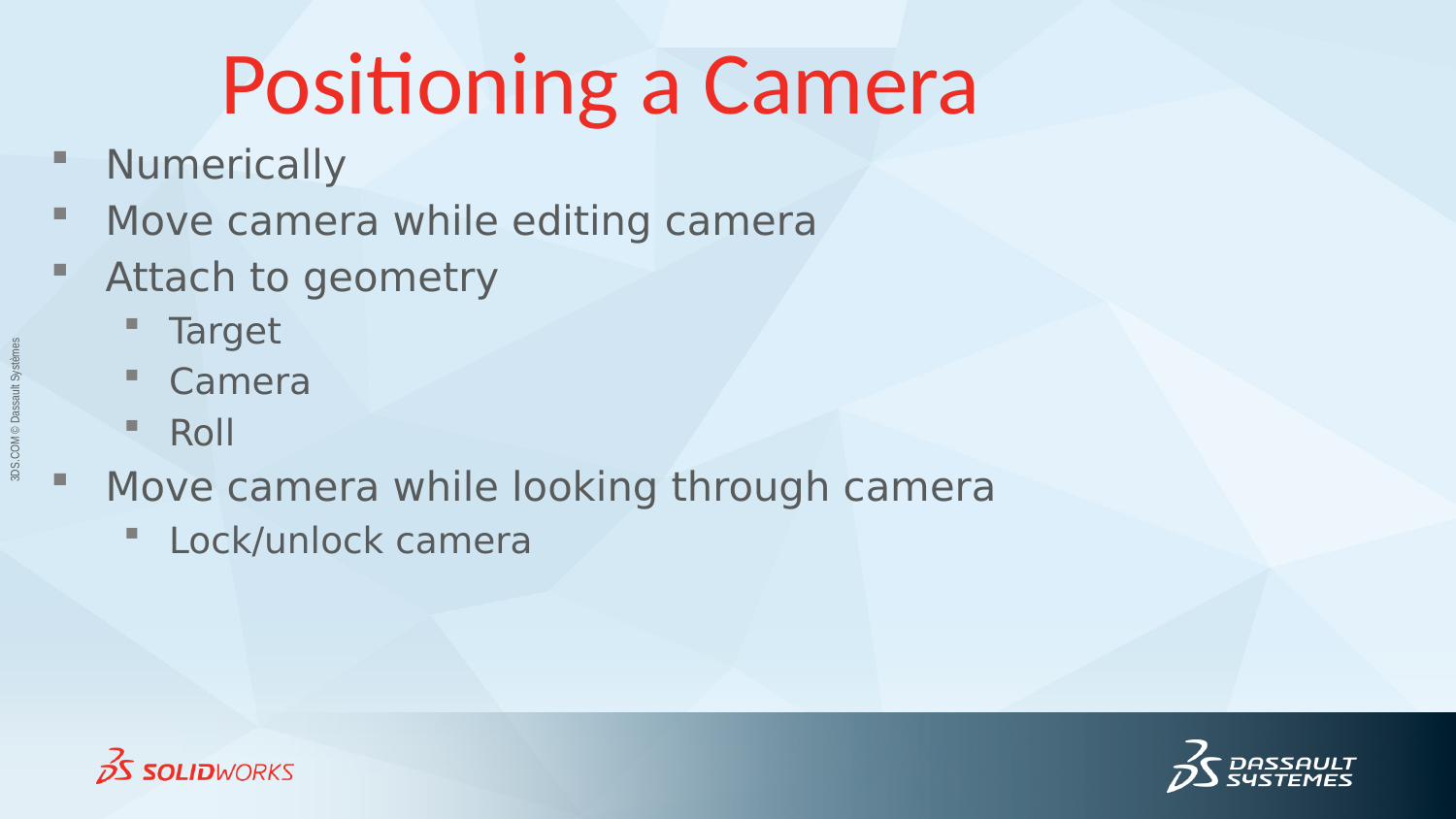

# Positioning a Camera
Numerically
Move camera while editing camera
Attach to geometry
Target
Camera
Roll
Move camera while looking through camera
Lock/unlock camera